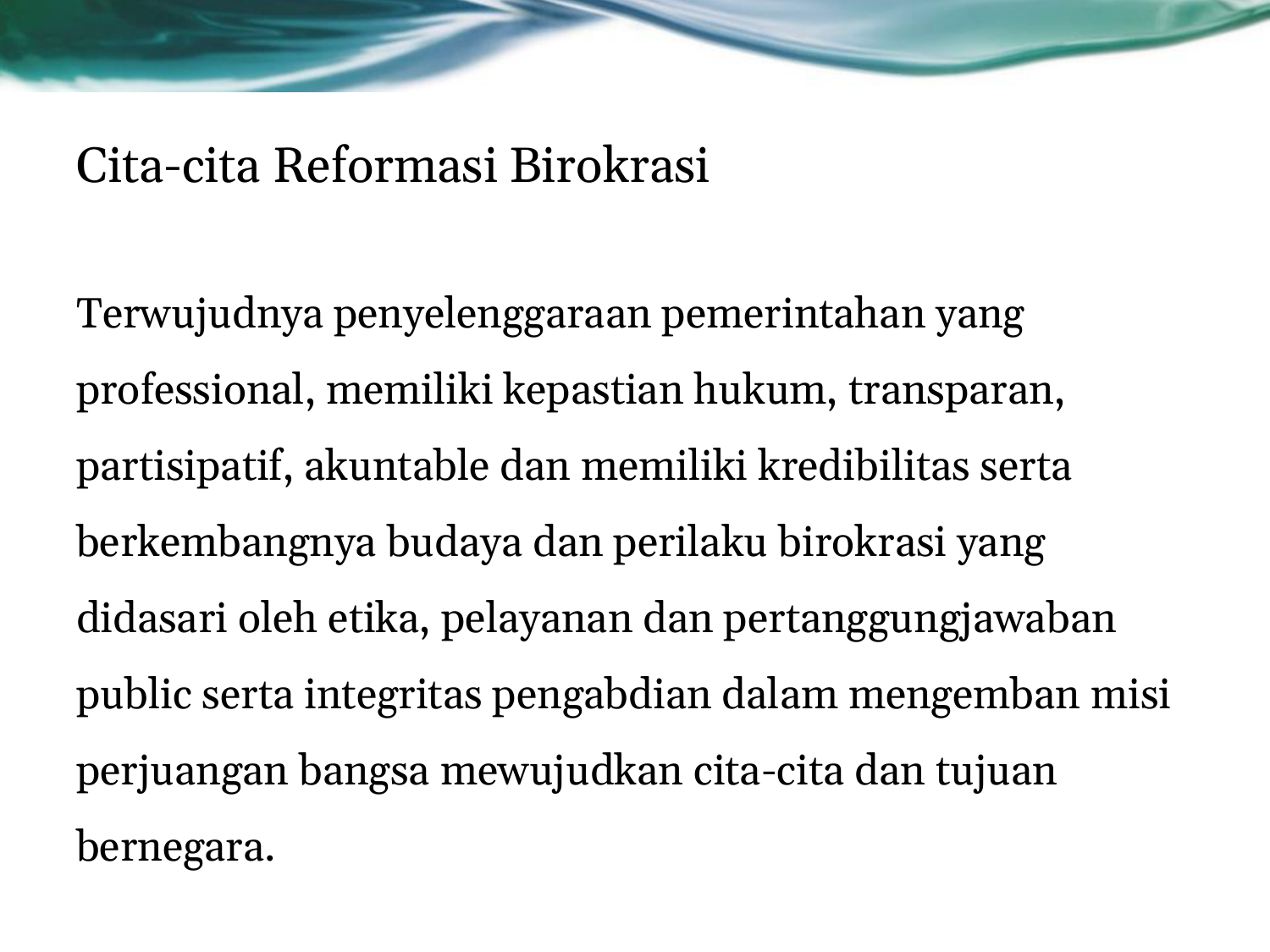

# Cita-cita Reformasi Birokrasi
Terwujudnya penyelenggaraan pemerintahan yang professional, memiliki kepastian hukum, transparan, partisipatif, akuntable dan memiliki kredibilitas serta berkembangnya budaya dan perilaku birokrasi yang didasari oleh etika, pelayanan dan pertanggungjawaban public serta integritas pengabdian dalam mengemban misi perjuangan bangsa mewujudkan cita-cita dan tujuan bernegara.